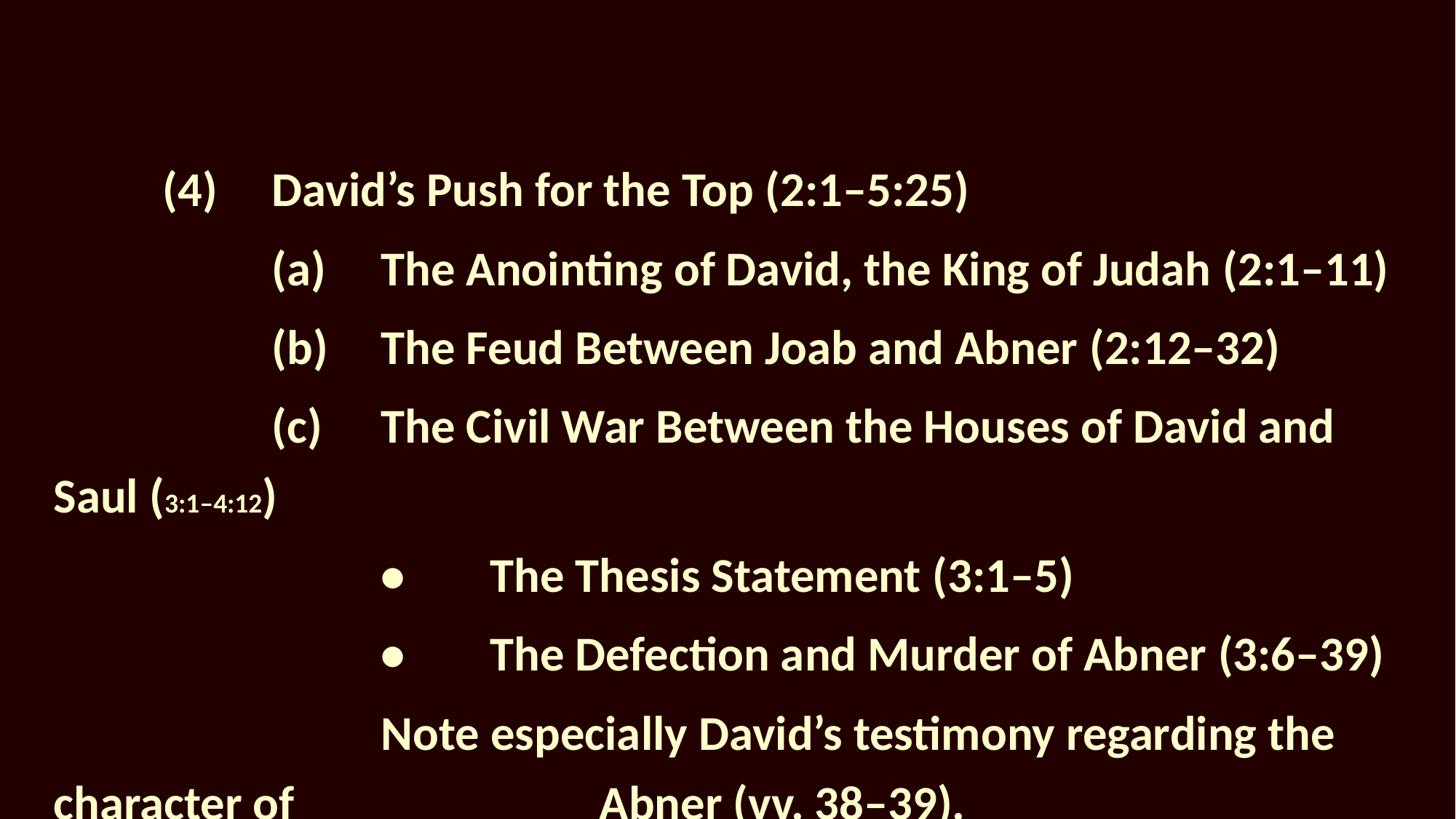

(4)	David’s Push for the Top (2:1–5:25)
		(a)	The Anointing of David, the King of Judah (2:1–11)
		(b)	The Feud Between Joab and Abner (2:12–32)
		(c)	The Civil War Between the Houses of David and Saul (3:1–4:12)
			•	The Thesis Statement (3:1–5)
			•	The Defection and Murder of Abner (3:6–39)
			Note especially David’s testimony regarding the character of 			Abner (vv. 38–39).